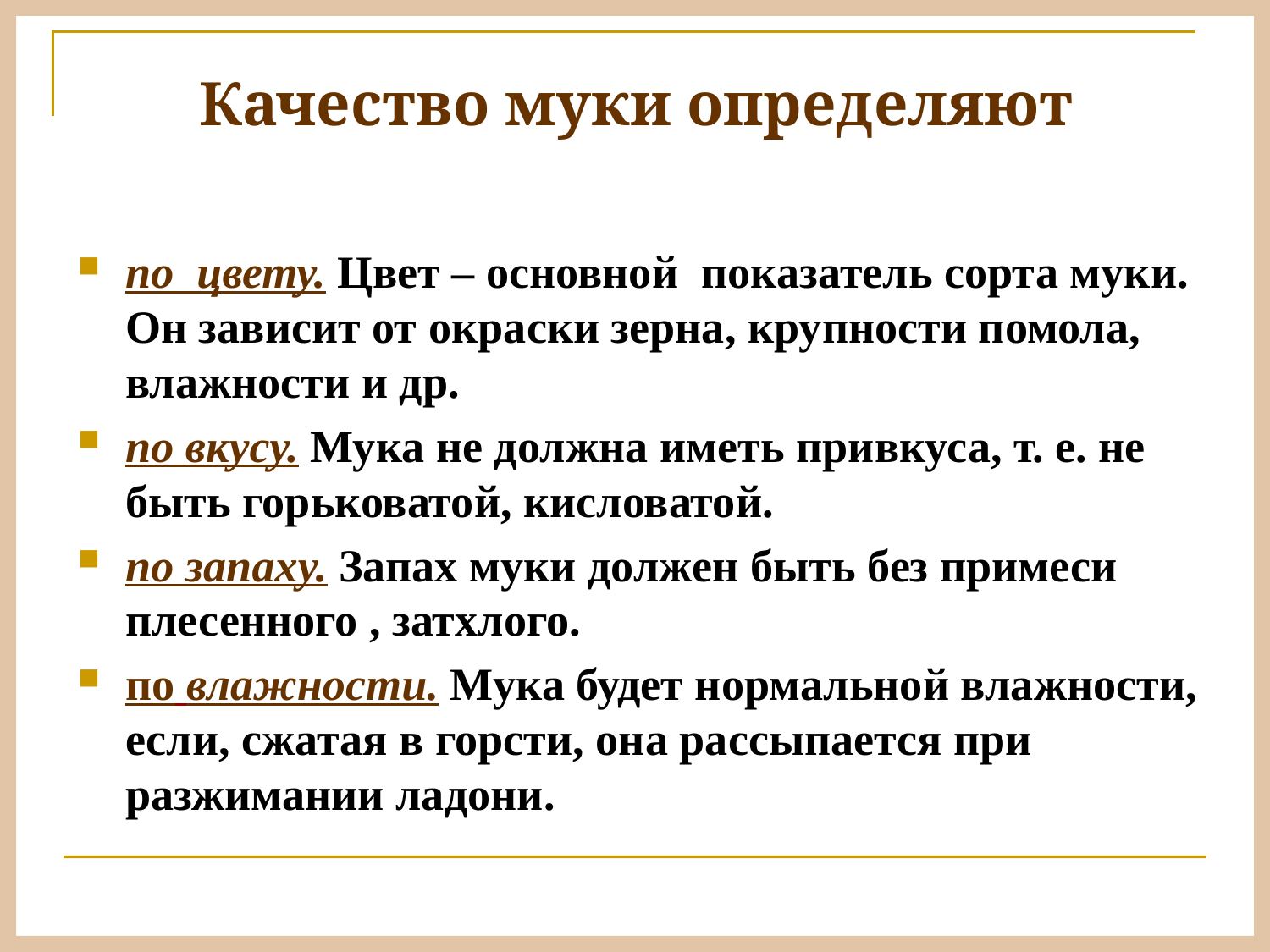

Качество муки определяют
по  цвету. Цвет – основной  показатель сорта муки. Он зависит от окраски зерна, крупности помола, влажности и др.
по вкусу. Мука не должна иметь привкуса, т. е. не быть горьковатой, кисловатой.
по запаху. Запах муки должен быть без примеси плесенного , затхлого.
по влажности. Мука будет нормальной влажности, если, сжатая в горсти, она рассыпается при разжимании ладони.